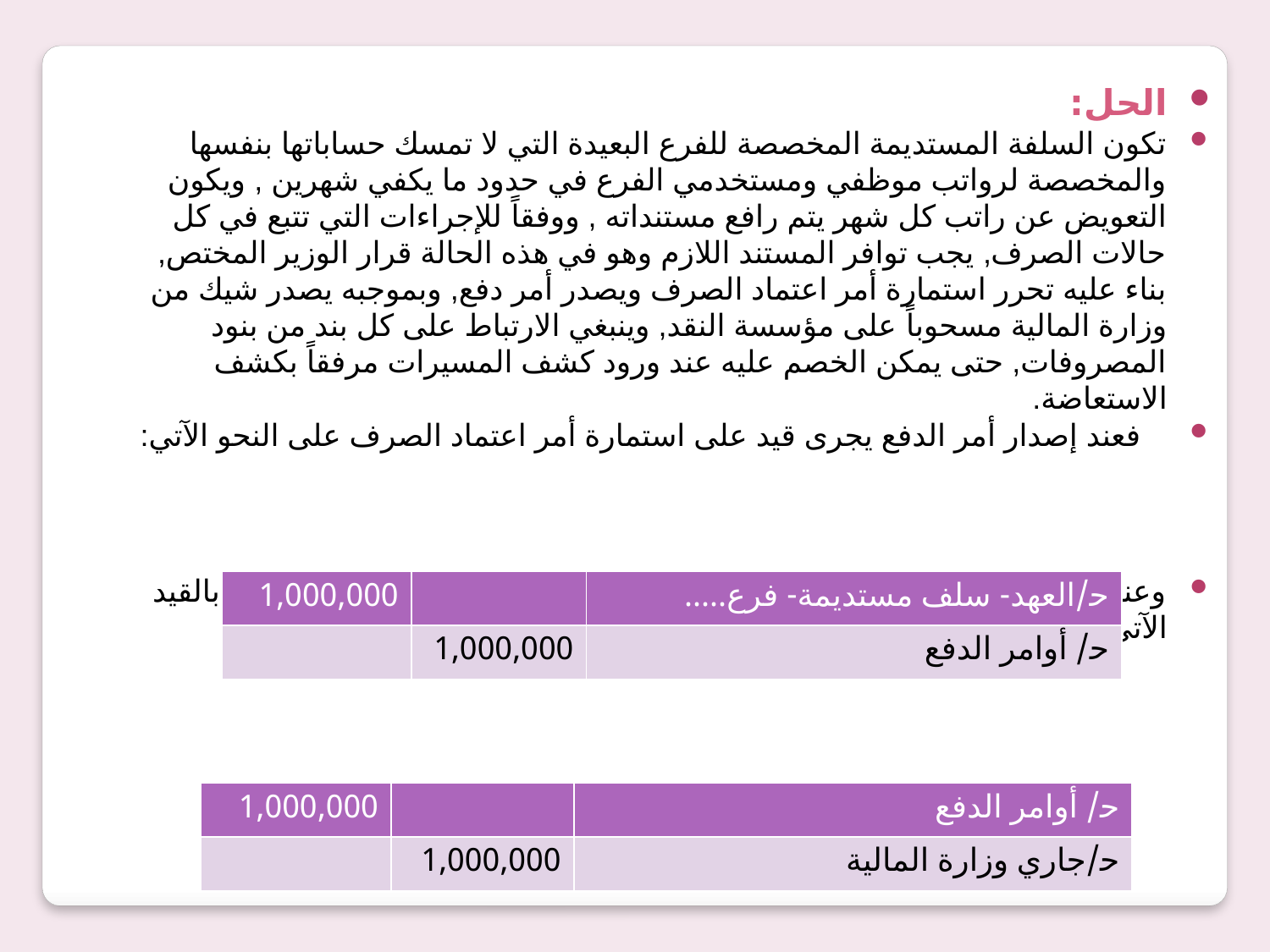

الحل:
تكون السلفة المستديمة المخصصة للفرع البعيدة التي لا تمسك حساباتها بنفسها والمخصصة لرواتب موظفي ومستخدمي الفرع في حدود ما يكفي شهرين , ويكون التعويض عن راتب كل شهر يتم رافع مستنداته , ووفقاً للإجراءات التي تتبع في كل حالات الصرف, يجب توافر المستند اللازم وهو في هذه الحالة قرار الوزير المختص, بناء عليه تحرر استمارة أمر اعتماد الصرف ويصدر أمر دفع, وبموجبه يصدر شيك من وزارة المالية مسحوباً على مؤسسة النقد, وينبغي الارتباط على كل بند من بنود المصروفات, حتى يمكن الخصم عليه عند ورود كشف المسيرات مرفقاً بكشف الاستعاضة.
   فعند إصدار أمر الدفع يجرى قيد على استمارة أمر اعتماد الصرف على النحو الآتي:

وعند ورود إشعار من وزارة المالية بإصدار الشيك اللازم يتم تحرير إذن تسوية بالقيد الآتي:
| 1,000,000 |  | ﺣ/العهد- سلف مستديمة- فرع..... |
| --- | --- | --- |
|  | 1,000,000 | ﺣ/ أوامر الدفع |
| 1,000,000 |  | ﺣ/ أوامر الدفع |
| --- | --- | --- |
|  | 1,000,000 | ﺣ/جاري وزارة المالية |